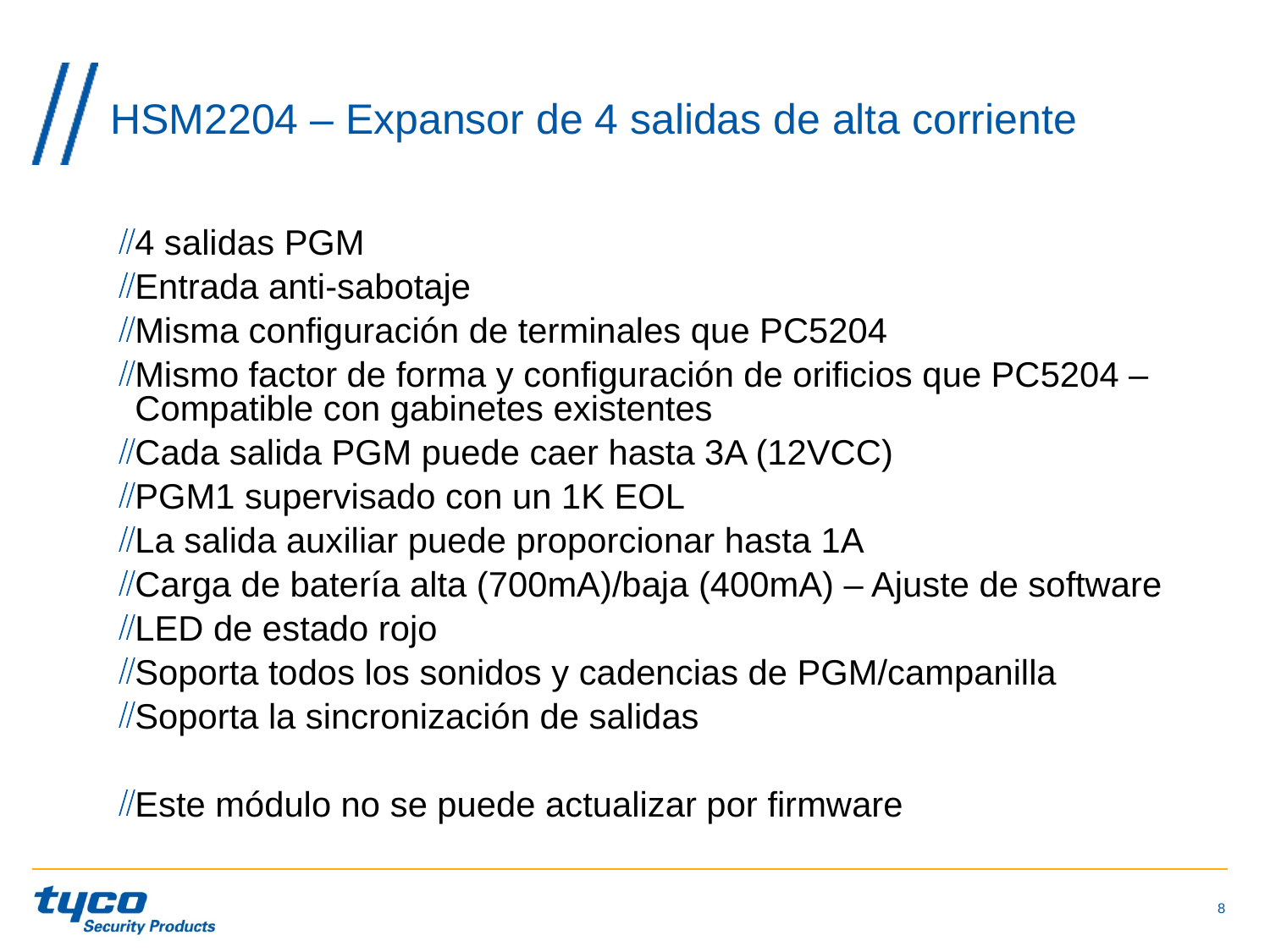

# HSM2204 – Expansor de 4 salidas de alta corriente
4 salidas PGM
Entrada anti-sabotaje
Misma configuración de terminales que PC5204
Mismo factor de forma y configuración de orificios que PC5204 – Compatible con gabinetes existentes
Cada salida PGM puede caer hasta 3A (12VCC)
PGM1 supervisado con un 1K EOL
La salida auxiliar puede proporcionar hasta 1A
Carga de batería alta (700mA)/baja (400mA) – Ajuste de software
LED de estado rojo
Soporta todos los sonidos y cadencias de PGM/campanilla
Soporta la sincronización de salidas

Este módulo no se puede actualizar por firmware
8